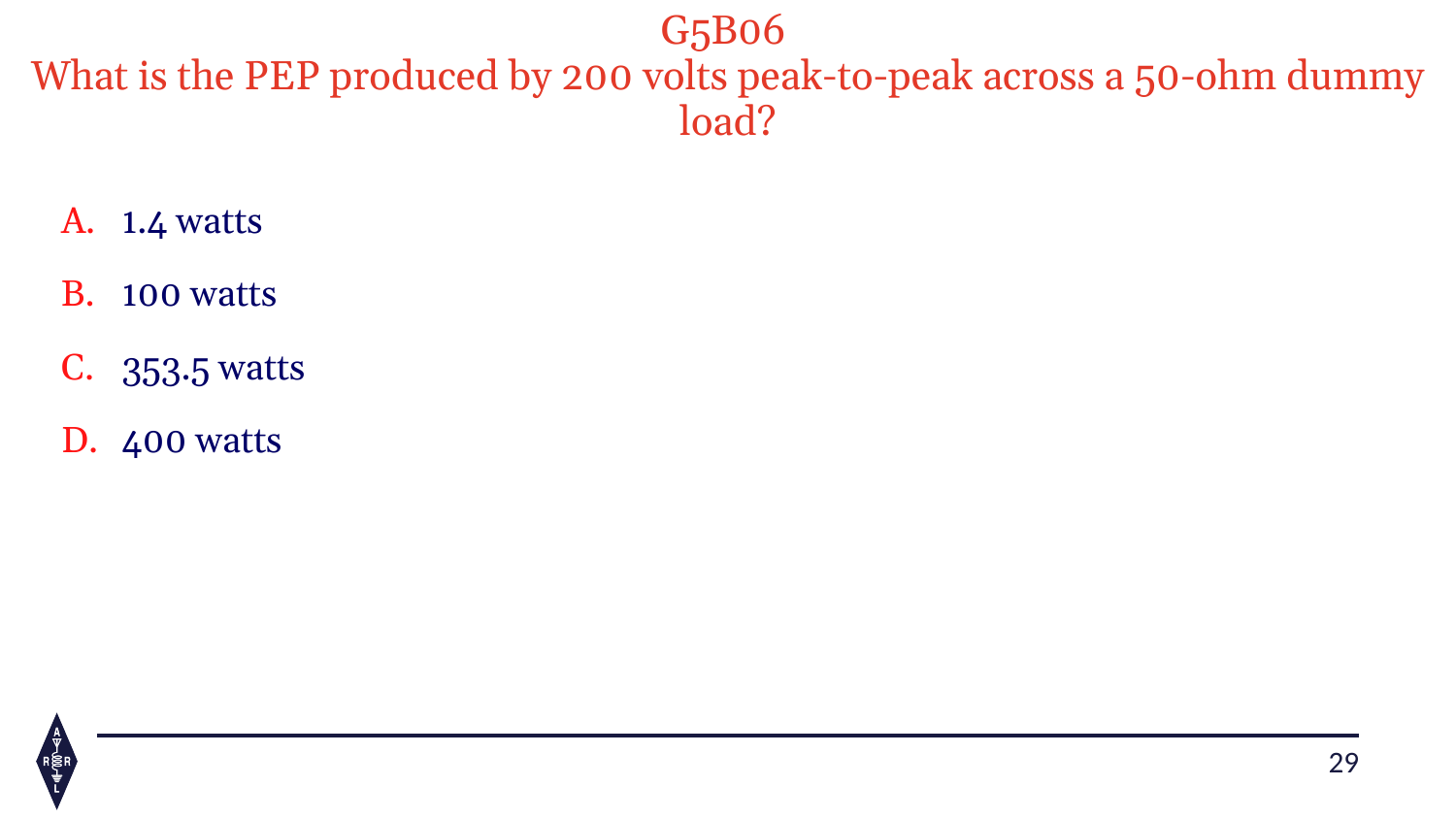

G5B06
What is the PEP produced by 200 volts peak-to-peak across a 50-ohm dummy load?
1.4 watts
100 watts
353.5 watts
400 watts

29